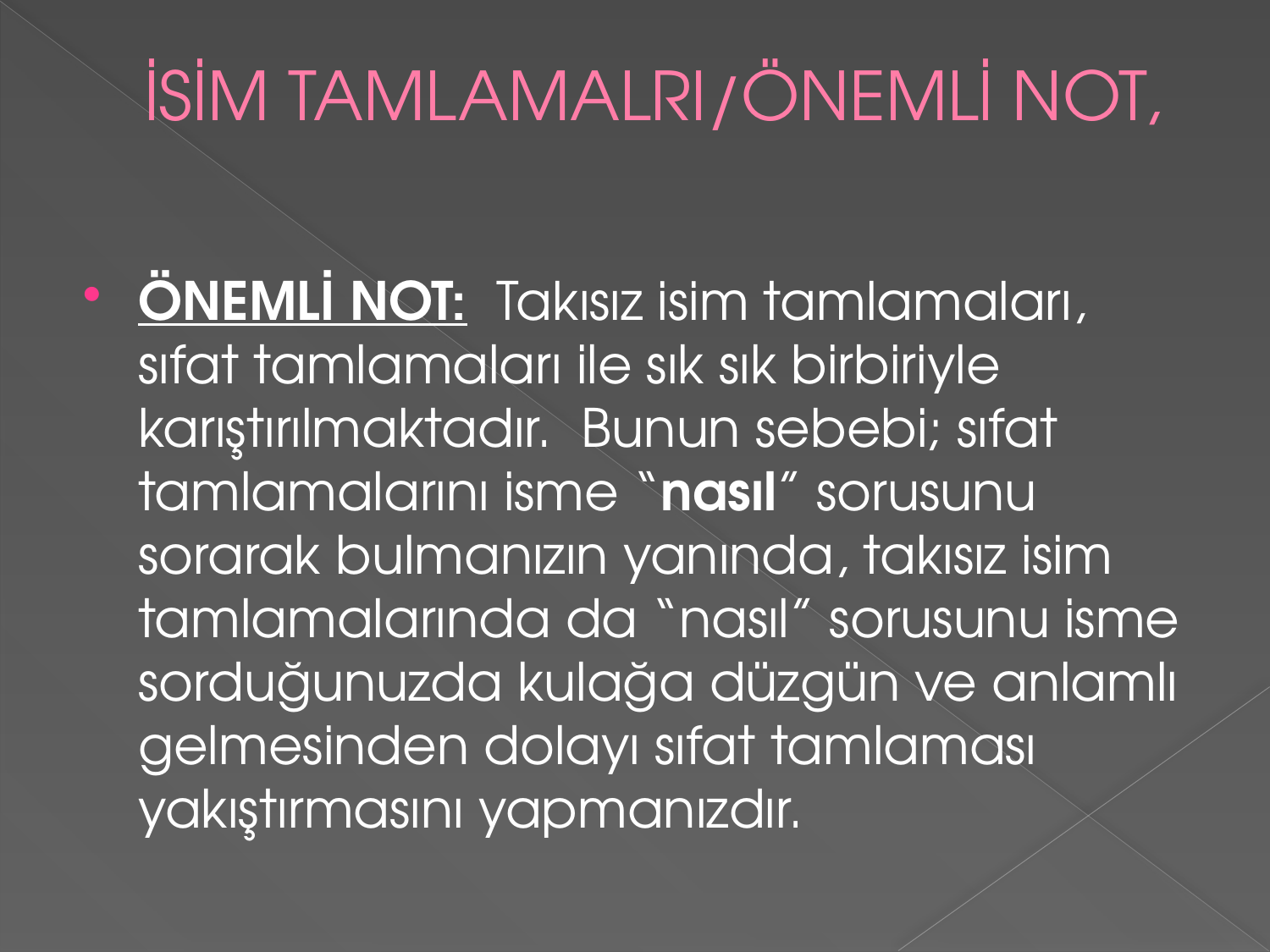

# İSİM TAMLAMALRI/ÖNEMLİ NOT,
ÖNEMLİ NOT:  Takısız isim tamlamaları, sıfat tamlamaları ile sık sık birbiriyle karıştırılmaktadır.  Bunun sebebi; sıfat tamlamalarını isme “nasıl” sorusunu sorarak bulmanızın yanında, takısız isim tamlamalarında da “nasıl” sorusunu isme sorduğunuzda kulağa düzgün ve anlamlı gelmesinden dolayı sıfat tamlaması yakıştırmasını yapmanızdır.